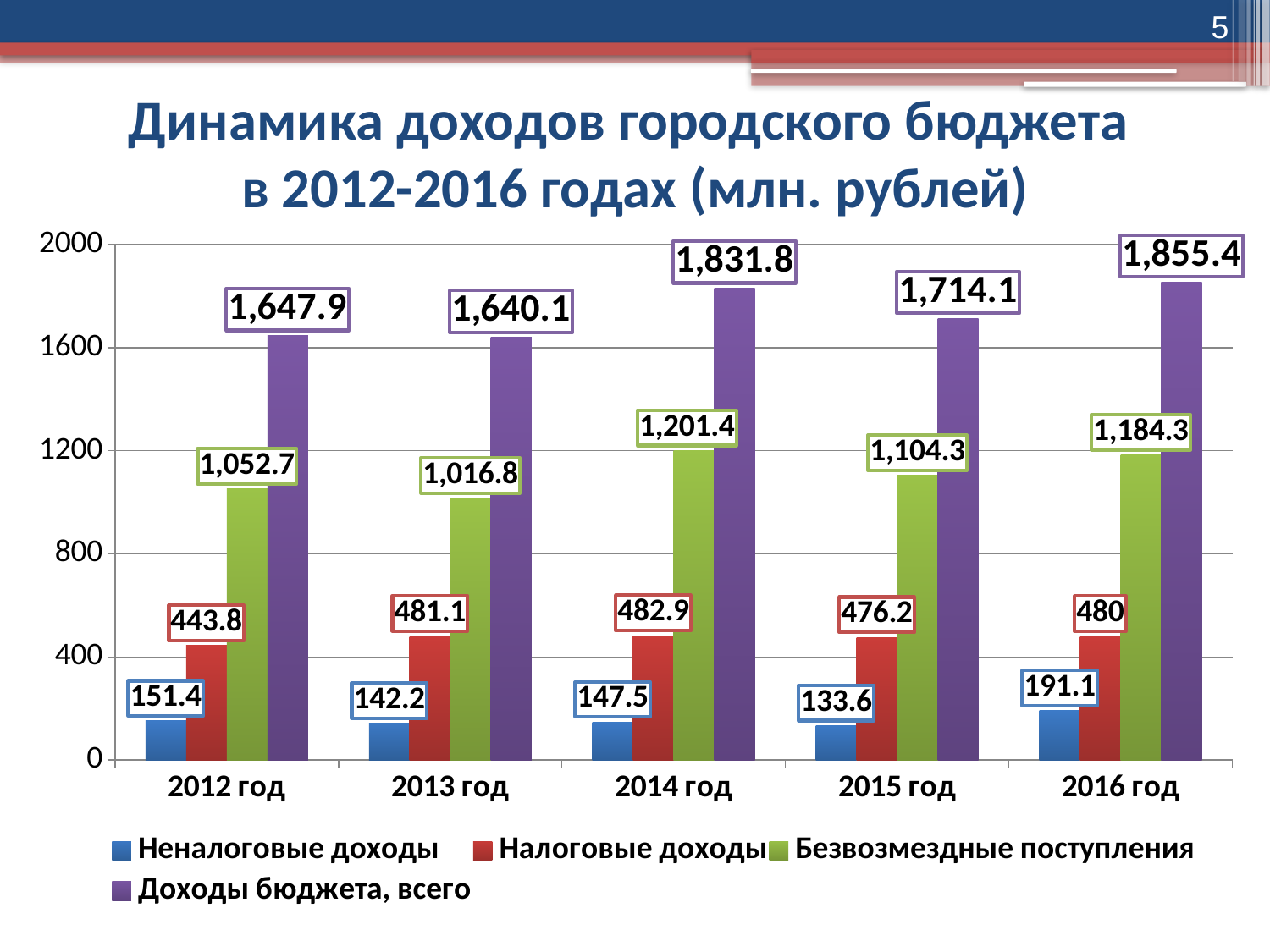

5
# Динамика доходов городского бюджета в 2012-2016 годах (млн. рублей)

### Chart

| Category | Неналоговые доходы | Налоговые доходы | Безвозмездные поступления | Доходы бюджета, всего |
|---|---|---|---|---|
| 2012 год | 151.4 | 443.8 | 1052.7 | 1647.9 |
| 2013 год | 142.2 | 481.1 | 1016.8 | 1640.1 |
| 2014 год | 147.5 | 482.9 | 1201.4 | 1831.8 |
| 2015 год | 133.6 | 476.2 | 1104.3 | 1714.1 |
| 2016 год | 191.1 | 480.0 | 1184.3 | 1855.4 |